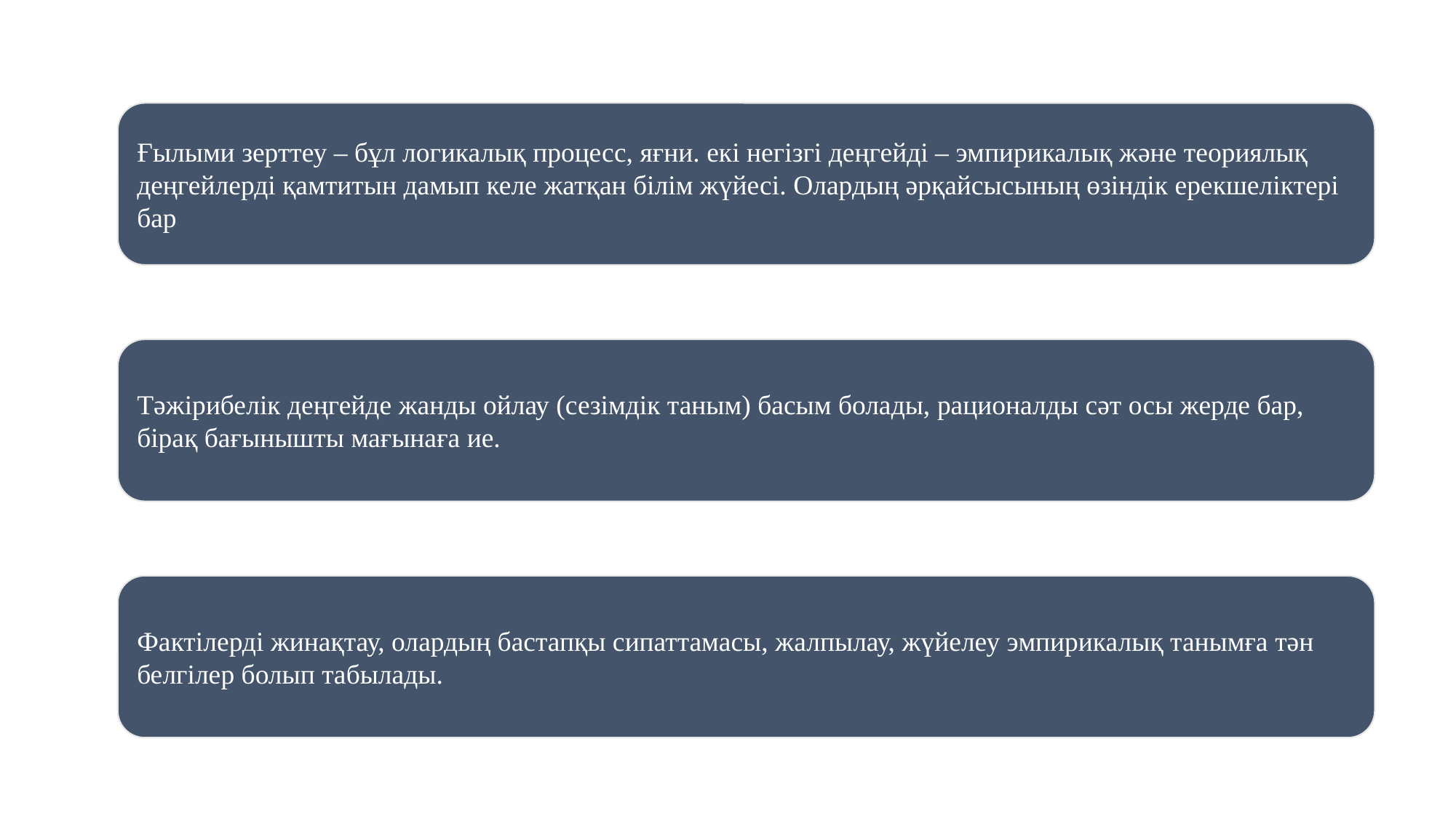

Ғылыми зерттеу – бұл логикалық процесс, яғни. екі негізгі деңгейді – эмпирикалық және теориялық деңгейлерді қамтитын дамып келе жатқан білім жүйесі. Олардың әрқайсысының өзіндік ерекшеліктері бар
Тәжірибелік деңгейде жанды ойлау (сезімдік таным) басым болады, рационалды сәт осы жерде бар, бірақ бағынышты мағынаға ие.
Фактілерді жинақтау, олардың бастапқы сипаттамасы, жалпылау, жүйелеу эмпирикалық танымға тән белгілер болып табылады.